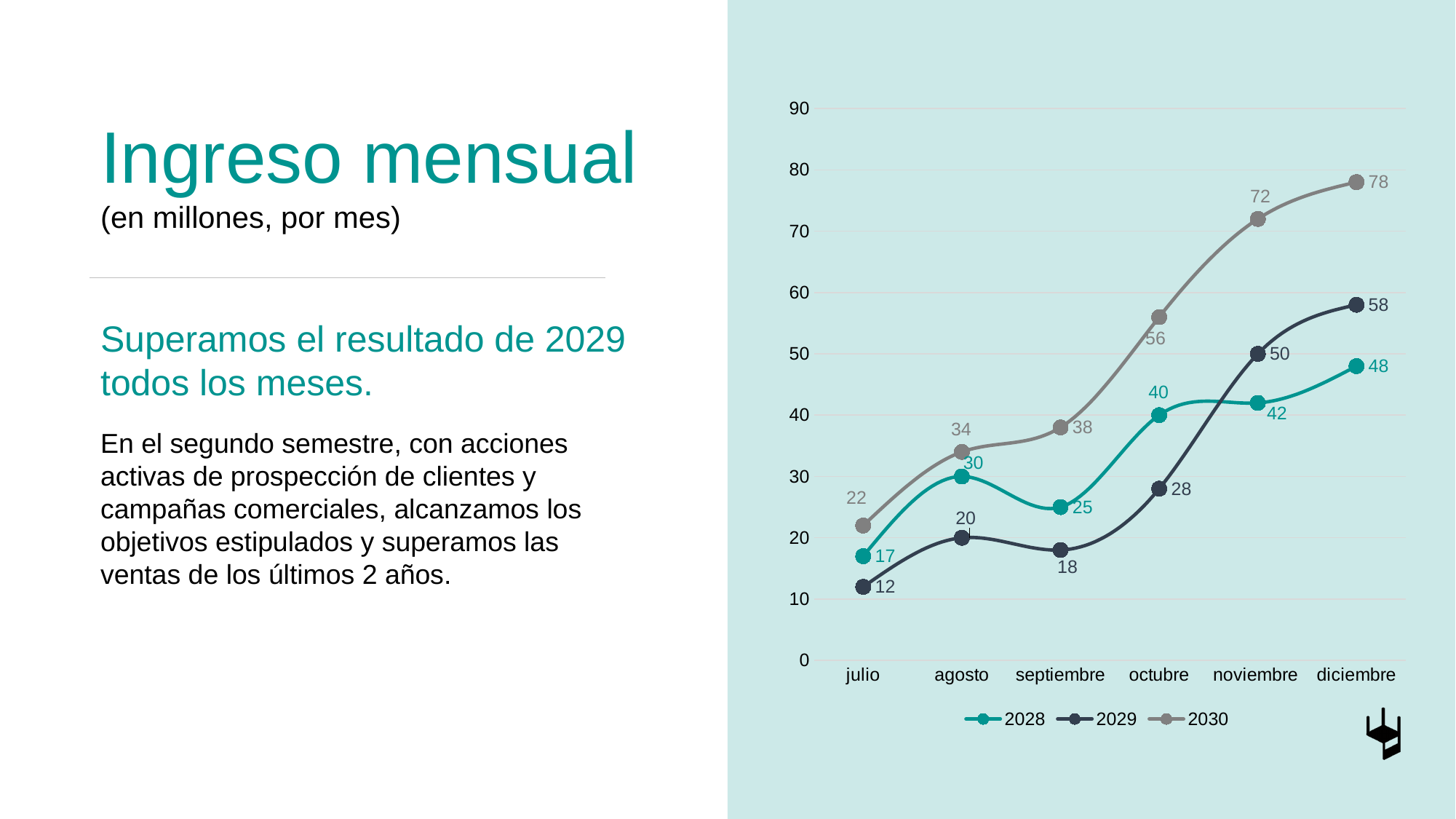

### Chart

| Category | 2028 | 2029 | 2030 |
|---|---|---|---|
| julio | 17.0 | 12.0 | 22.0 |
| agosto | 30.0 | 20.0 | 34.0 |
| septiembre | 25.0 | 18.0 | 38.0 |
| octubre | 40.0 | 28.0 | 56.0 |
| noviembre  | 42.0 | 50.0 | 72.0 |
| diciembre | 48.0 | 58.0 | 78.0 |
Ingreso mensual
(en millones, por mes)
Superamos el resultado de 2029 todos los meses.
En el segundo semestre, con acciones activas de prospección de clientes y campañas comerciales, alcanzamos los objetivos estipulados y superamos las ventas de los últimos 2 años.